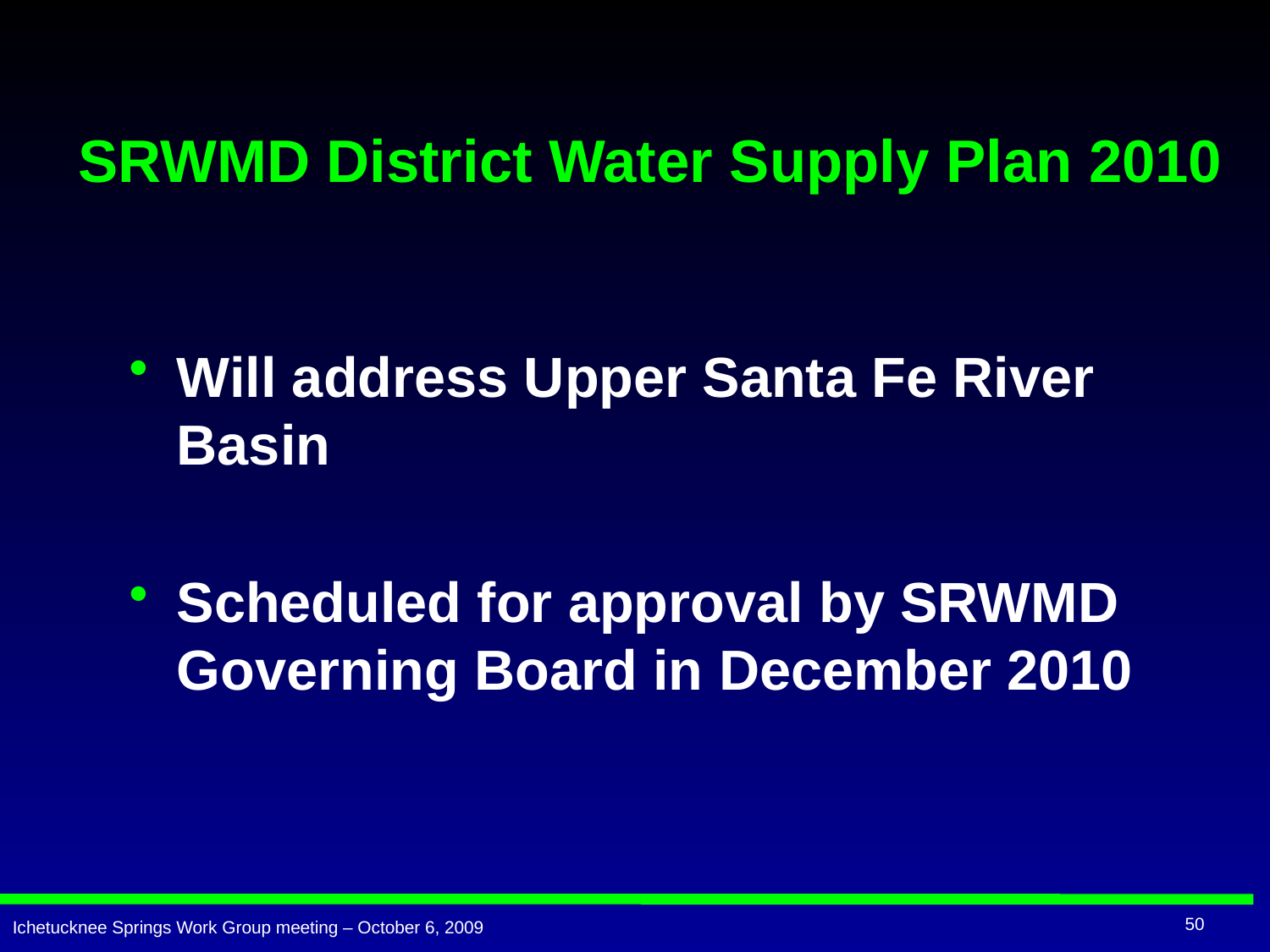

# SRWMD District Water Supply Plan 2010
Will address Upper Santa Fe River Basin

Scheduled for approval by SRWMD Governing Board in December 2010

50
Ichetucknee Springs Work Group meeting – October 6, 2009